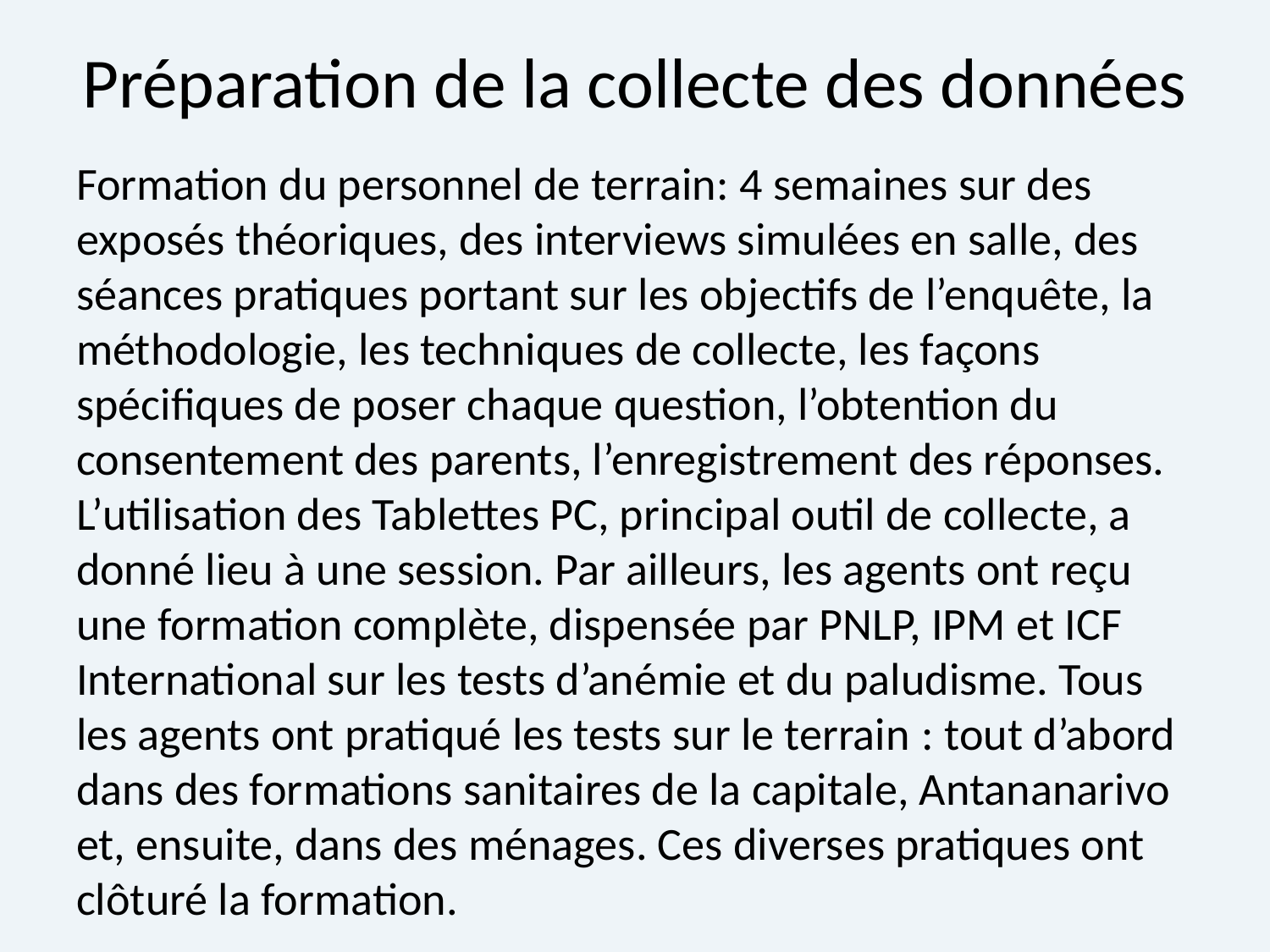

# Préparation de la collecte des données
Formation du personnel de terrain: 4 semaines sur des exposés théoriques, des interviews simulées en salle, des séances pratiques portant sur les objectifs de l’enquête, la méthodologie, les techniques de collecte, les façons spécifiques de poser chaque question, l’obtention du consentement des parents, l’enregistrement des réponses. L’utilisation des Tablettes PC, principal outil de collecte, a donné lieu à une session. Par ailleurs, les agents ont reçu une formation complète, dispensée par PNLP, IPM et ICF International sur les tests d’anémie et du paludisme. Tous les agents ont pratiqué les tests sur le terrain : tout d’abord dans des formations sanitaires de la capitale, Antananarivo et, ensuite, dans des ménages. Ces diverses pratiques ont clôturé la formation.